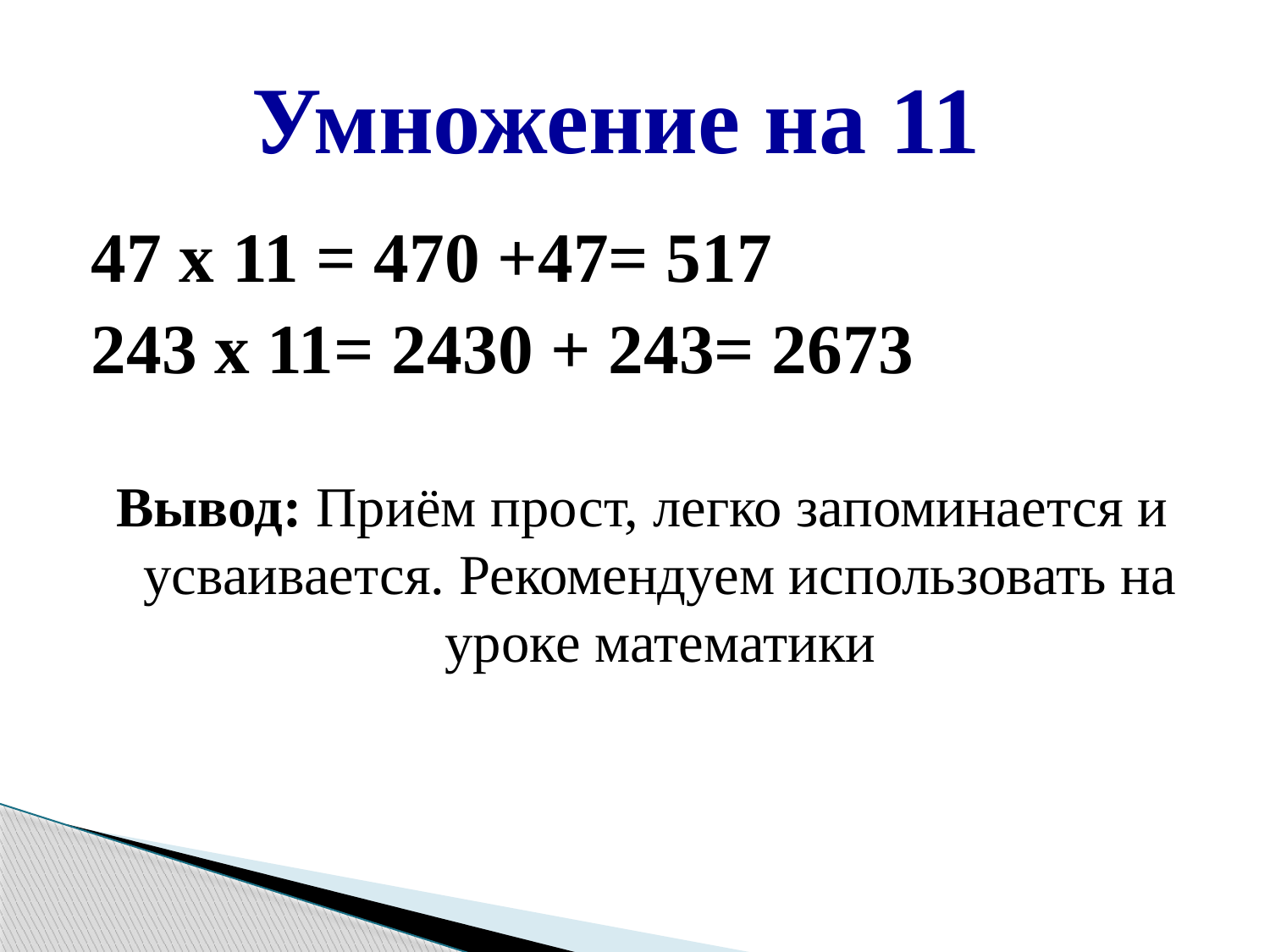

# Умножение на 11
47 х 11 = 470 +47= 517
243 х 11= 2430 + 243= 2673

Вывод: Приём прост, легко запоминается и усваивается. Рекомендуем использовать на уроке математики